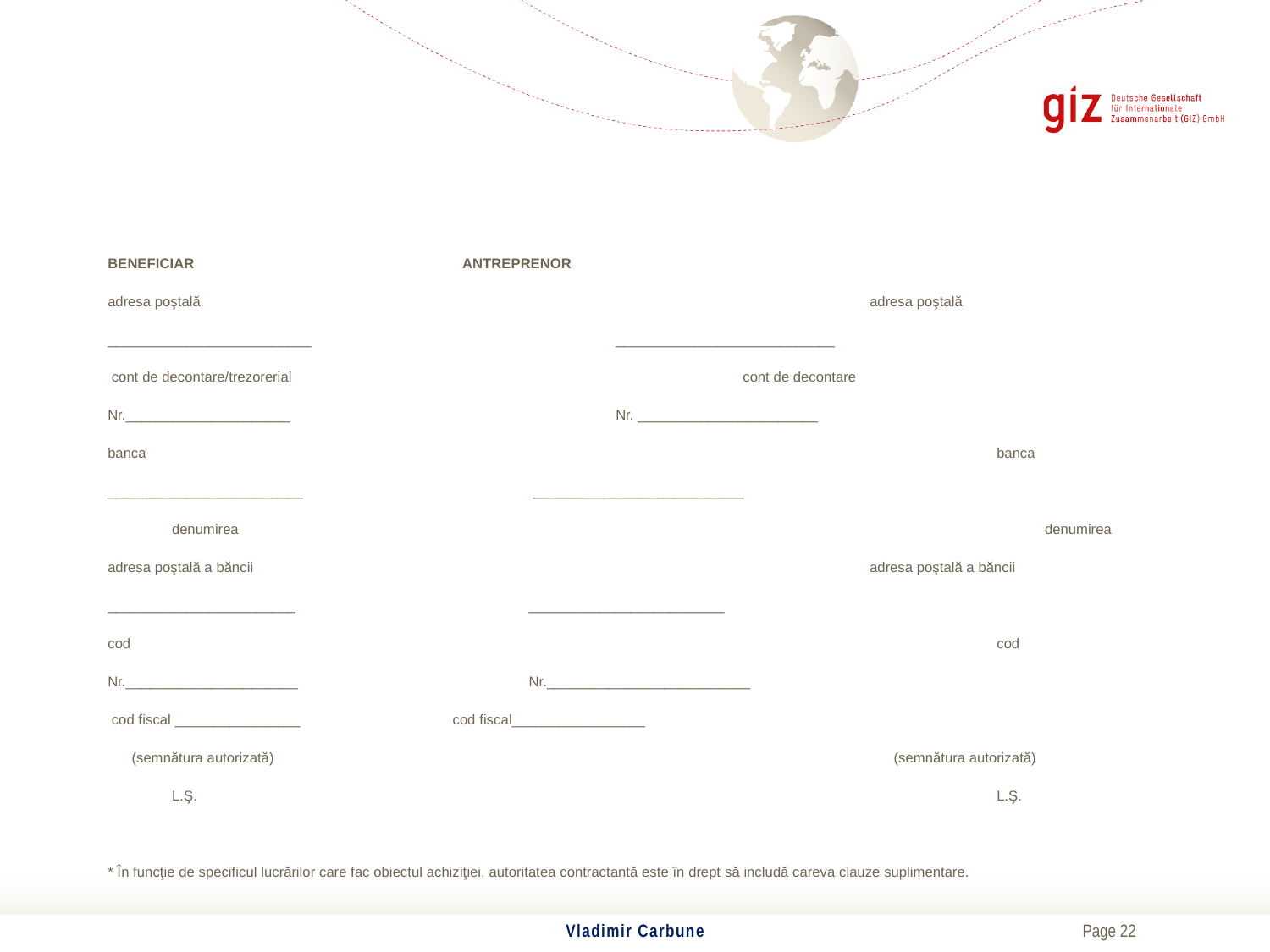

#
BENEFICIAR                                                                   ANTREPRENOR
adresa poştală 						adresa poştală
__________________________			____________________________
 cont de decontare/trezorerial 				cont de decontare
Nr._____________________			Nr. _______________________
banca							banca
_________________________                    	           ___________________________
                denumirea						            denumirea
adresa poştală a băncii					adresa poştală a băncii
________________________                     	          _________________________
cod							cod
Nr.______________________                     	          Nr.__________________________
 cod fiscal ________________                                      cod fiscal_________________
      (semnătura autorizată)					      (semnătura autorizată)
                L.Ş.							L.Ş.

* În funcţie de specificul lucrărilor care fac obiectul achiziţiei, autoritatea contractantă este în drept să includă careva clauze suplimentare.

Vladimir Carbune